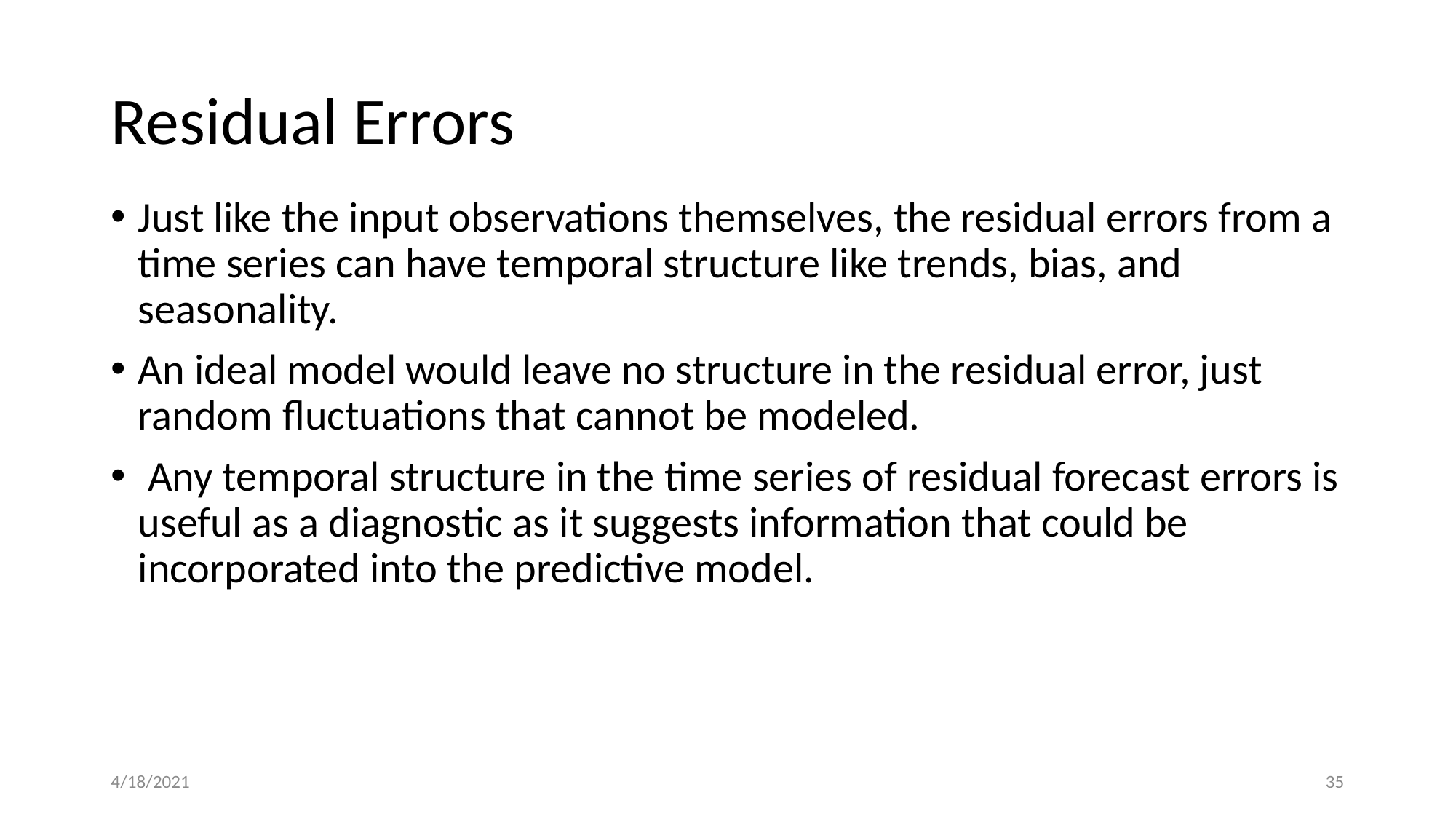

# Residual Errors
Just like the input observations themselves, the residual errors from a time series can have temporal structure like trends, bias, and seasonality.
An ideal model would leave no structure in the residual error, just random fluctuations that cannot be modeled.
 Any temporal structure in the time series of residual forecast errors is useful as a diagnostic as it suggests information that could be incorporated into the predictive model.

4/18/2021
35